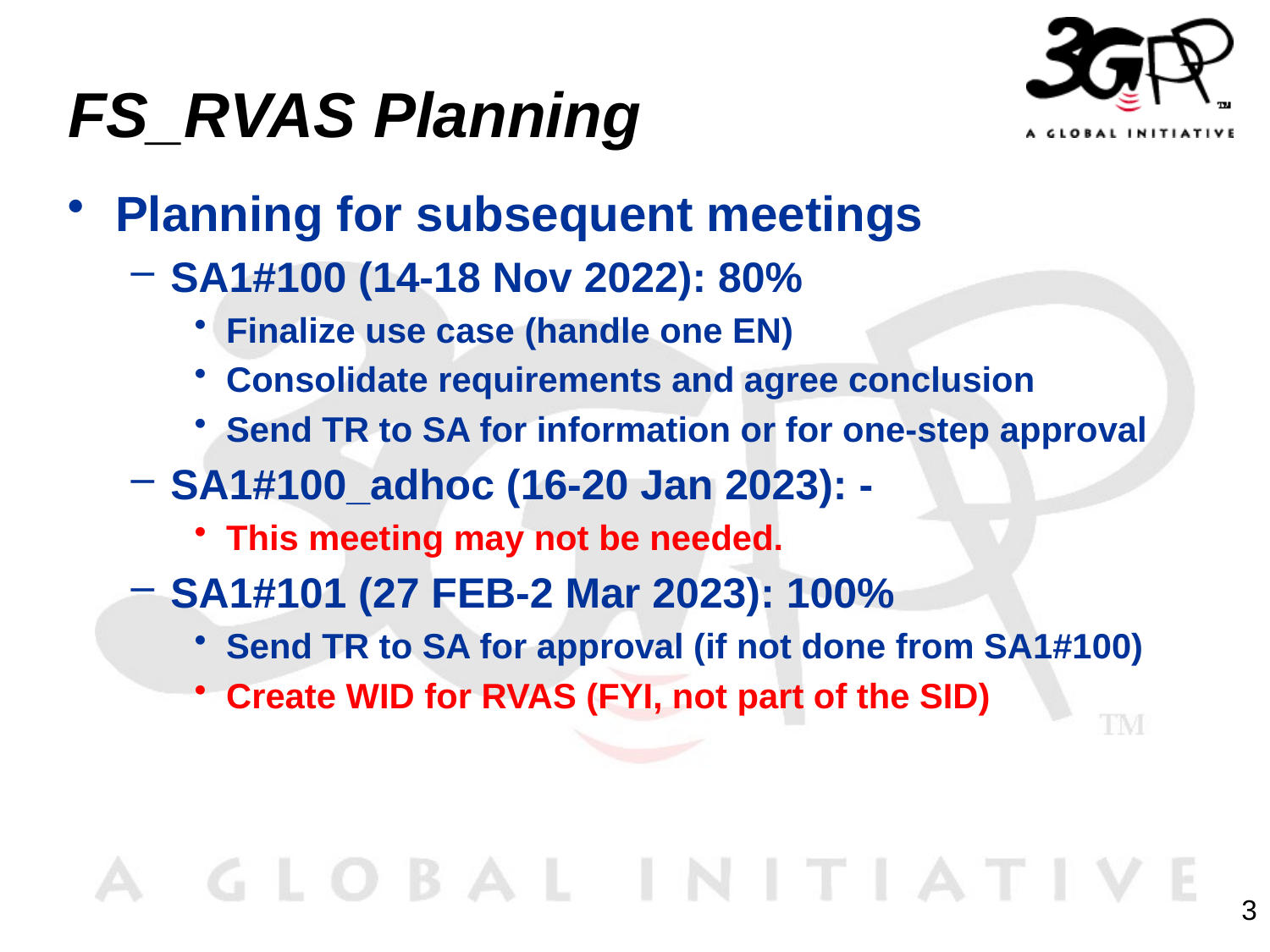

# FS_RVAS Planning
Planning for subsequent meetings
SA1#100 (14-18 Nov 2022): 80%
Finalize use case (handle one EN)
Consolidate requirements and agree conclusion
Send TR to SA for information or for one-step approval
SA1#100_adhoc (16-20 Jan 2023): -
This meeting may not be needed.
SA1#101 (27 FEB-2 Mar 2023): 100%
Send TR to SA for approval (if not done from SA1#100)
Create WID for RVAS (FYI, not part of the SID)
3